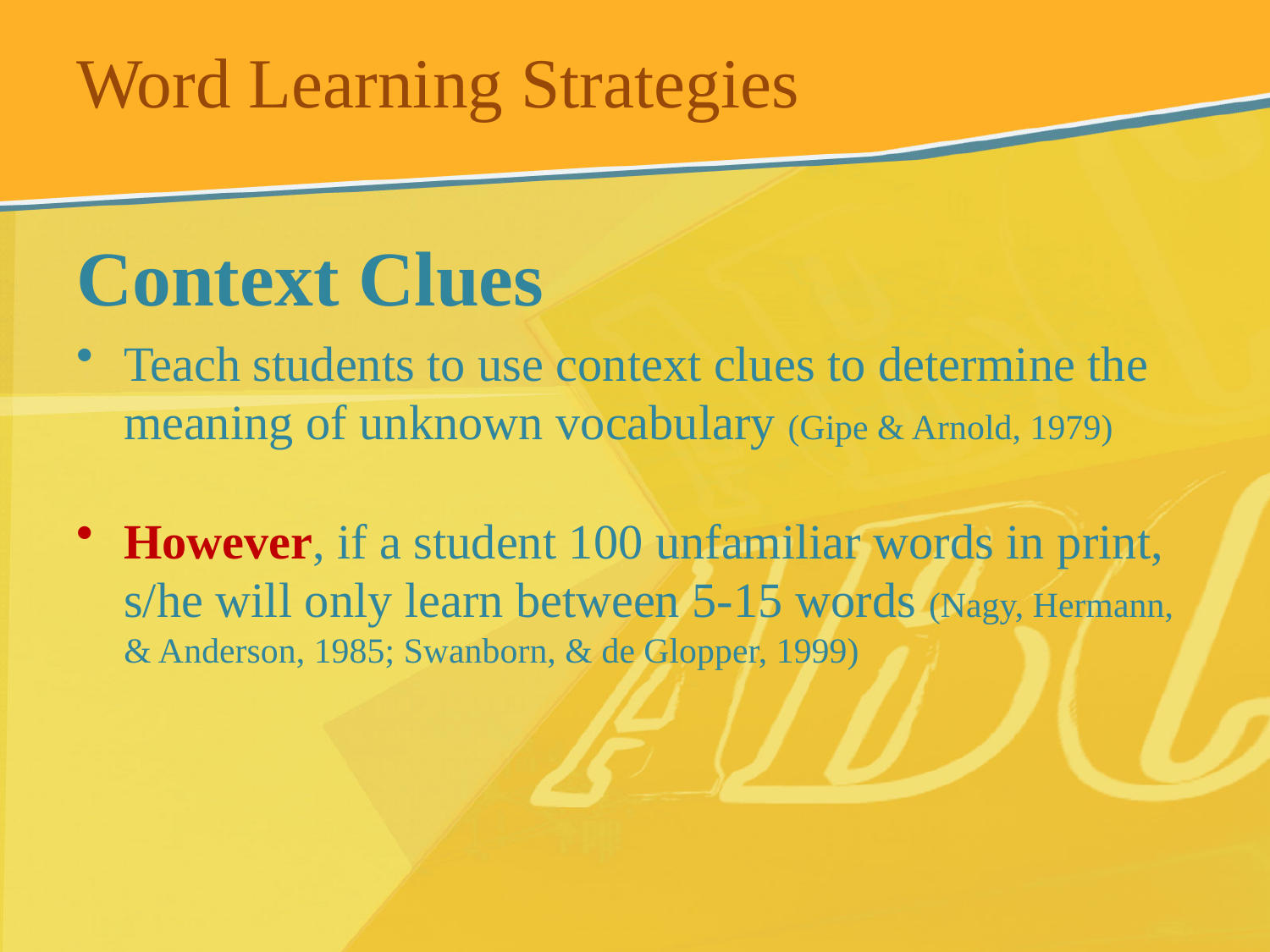

# Word Learning Strategies
Context Clues
Teach students to use context clues to determine the meaning of unknown vocabulary (Gipe & Arnold, 1979)

However, if a student 100 unfamiliar words in print, s/he will only learn between 5-15 words (Nagy, Hermann, & Anderson, 1985; Swanborn, & de Glopper, 1999)